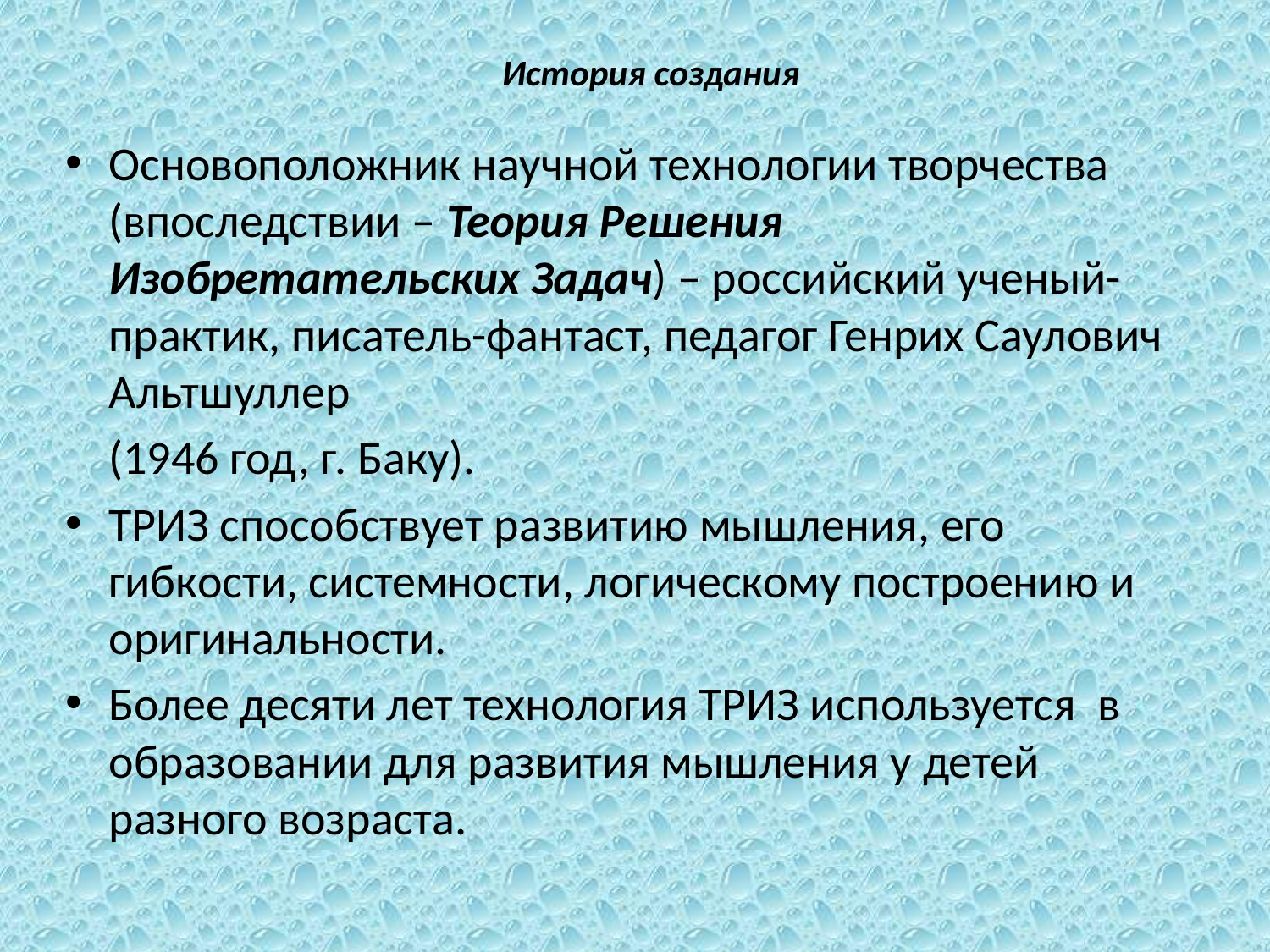

# История создания
Основоположник научной технологии творчества (впоследствии – Теория Решения Изобретательских Задач) – российский ученый-практик, писатель-фантаст, педагог Генрих Саулович Альтшуллер
	(1946 год, г. Баку).
ТРИЗ способствует развитию мышления, его гибкости, системности, логическому построению и оригинальности.
Более десяти лет технология ТРИЗ используется  в образовании для развития мышления у детей разного возраста.